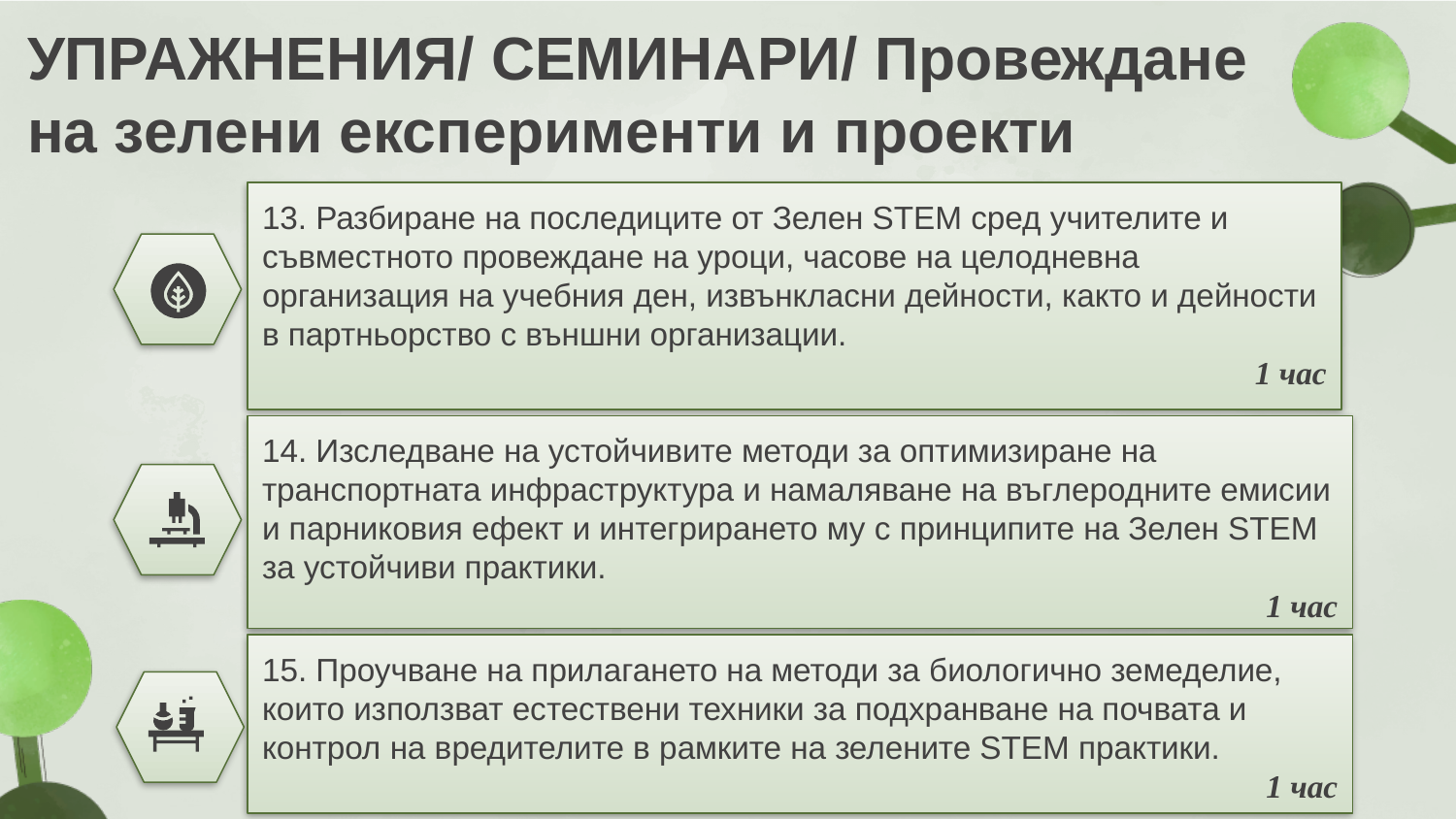

# УПРАЖНЕНИЯ/ СЕМИНАРИ/ Провеждане на зелени експерименти и проекти
13. Разбиране на последиците от Зелен STEM сред учителите и съвместното провеждане на уроци, часове на целодневна организация на учебния ден, извънкласни дейности, както и дейности в партньорство с външни организации.
1 час

14. Изследване на устойчивите методи за оптимизиране на транспортната инфраструктура и намаляване на въглеродните емисии и парниковия ефект и интегрирането му с принципите на Зелен STEM за устойчиви практики.
1 час

15. Проучване на прилагането на методи за биологично земеделие, които използват естествени техники за подхранване на почвата и контрол на вредителите в рамките на зелените STEM практики.
1 час